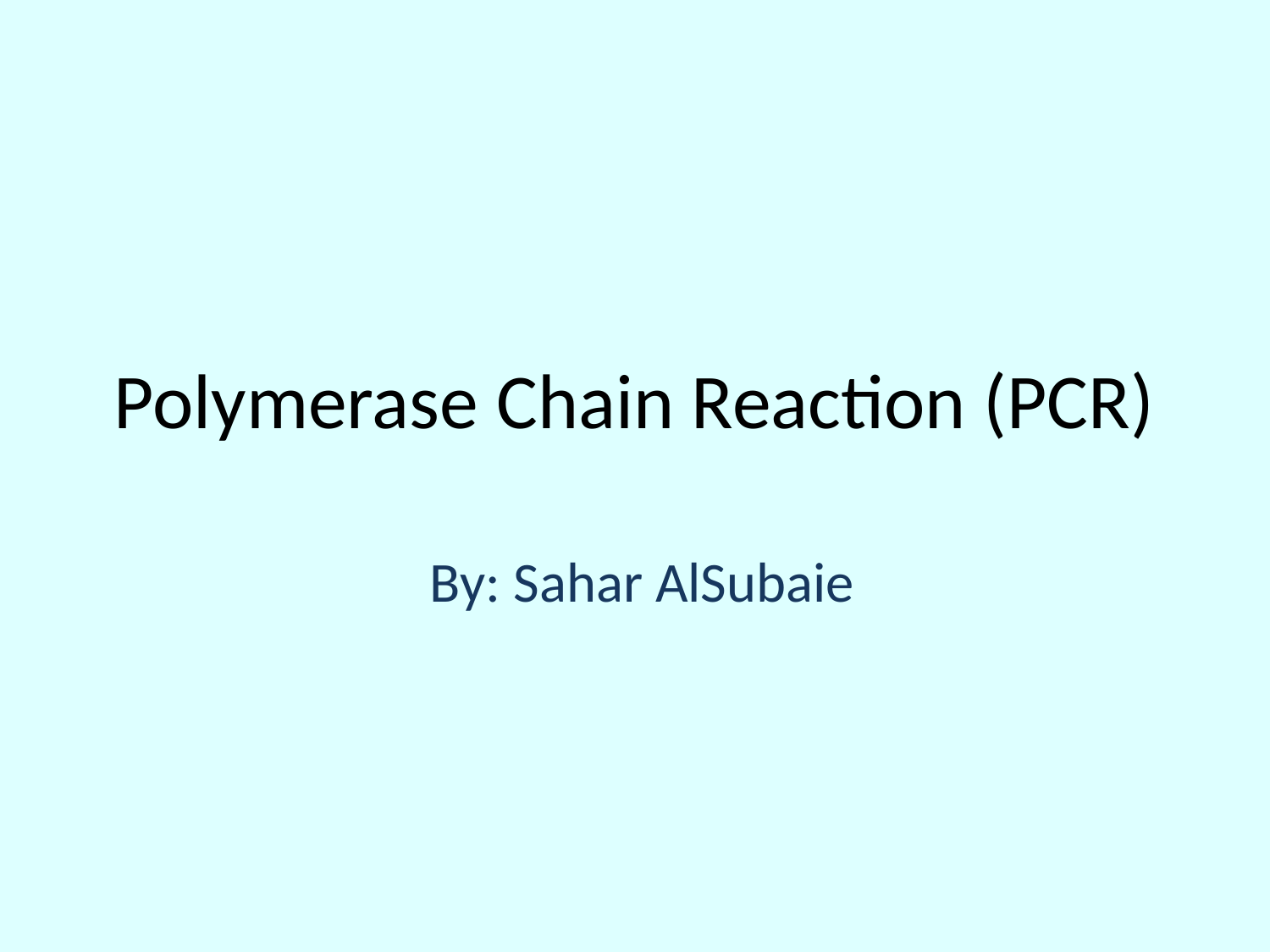

# Polymerase Chain Reaction (PCR)
By: Sahar AlSubaie